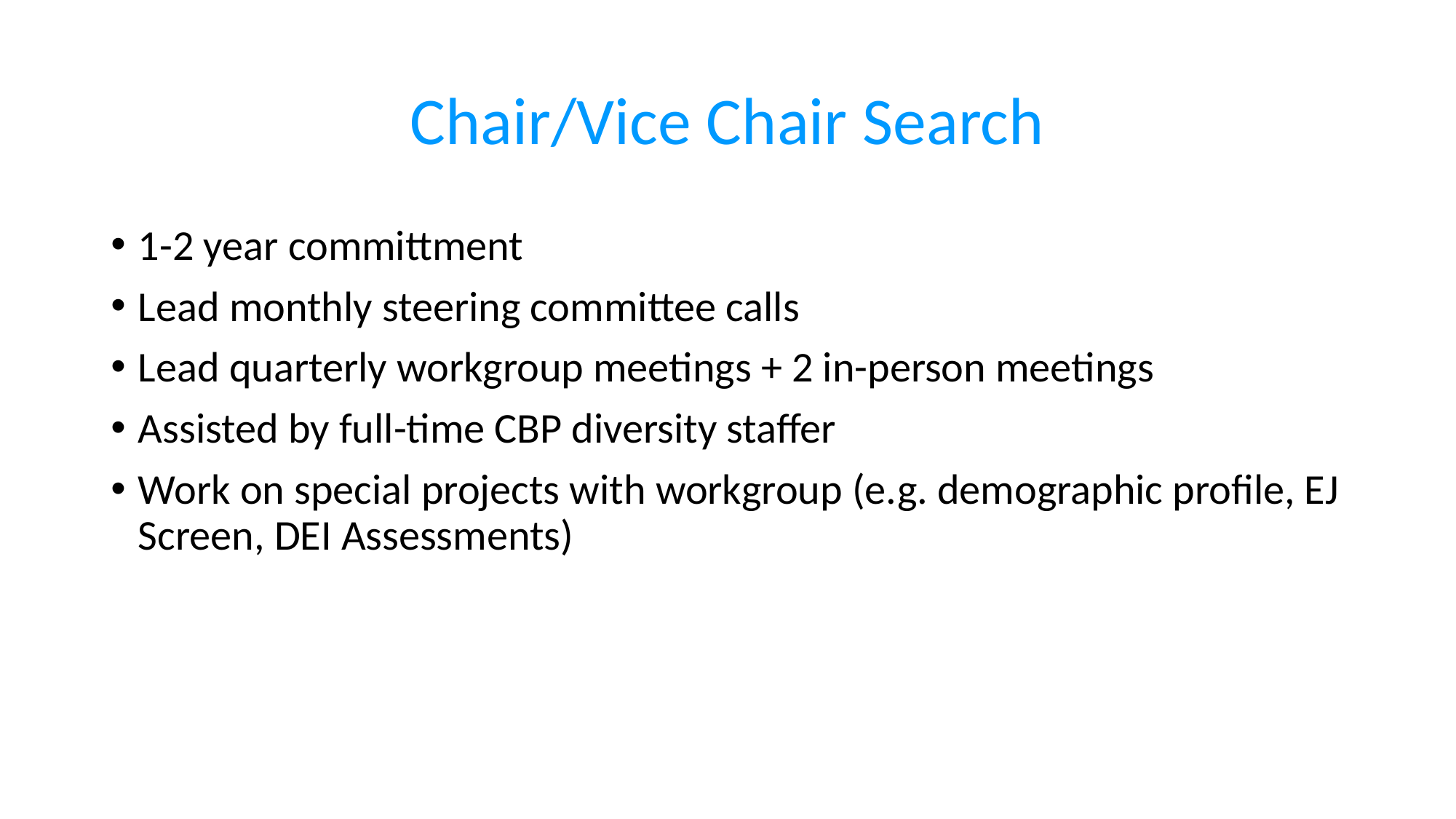

# Chair/Vice Chair Search
1-2 year committment
Lead monthly steering committee calls
Lead quarterly workgroup meetings + 2 in-person meetings
Assisted by full-time CBP diversity staffer
Work on special projects with workgroup (e.g. demographic profile, EJ Screen, DEI Assessments)